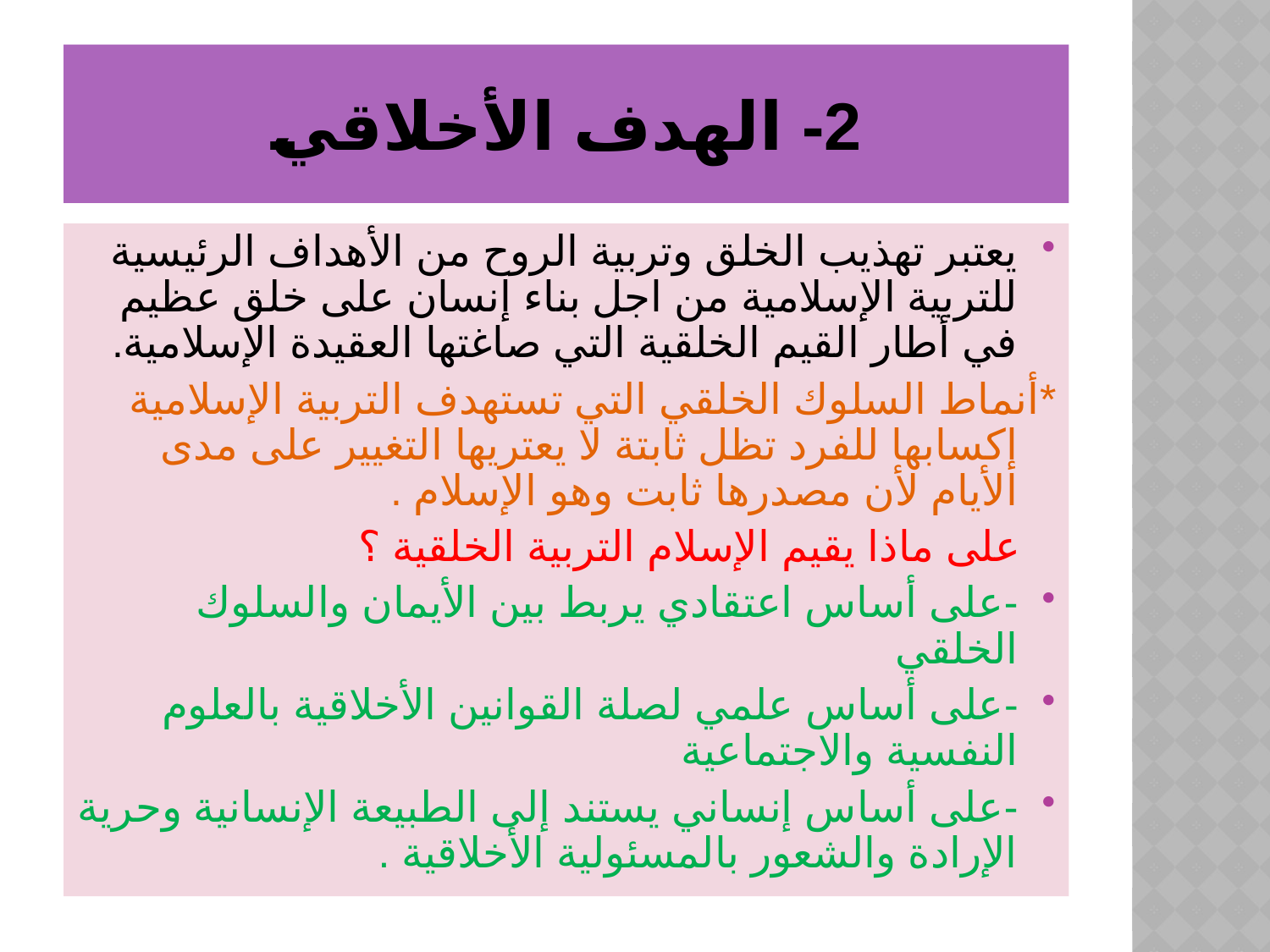

# 2- الهدف الأخلاقي
يعتبر تهذيب الخلق وتربية الروح من الأهداف الرئيسية للتربية الإسلامية من اجل بناء إنسان على خلق عظيم في أطار القيم الخلقية التي صاغتها العقيدة الإسلامية.
*أنماط السلوك الخلقي التي تستهدف التربية الإسلامية إكسابها للفرد تظل ثابتة لا يعتريها التغيير على مدى الأيام لأن مصدرها ثابت وهو الإسلام .
   على ماذا يقيم الإسلام التربية الخلقية ؟
-على أساس اعتقادي يربط بين الأيمان والسلوك الخلقي
-على أساس علمي لصلة القوانين الأخلاقية بالعلوم النفسية والاجتماعية
-على أساس إنساني يستند إلى الطبيعة الإنسانية وحرية الإرادة والشعور بالمسئولية الأخلاقية .